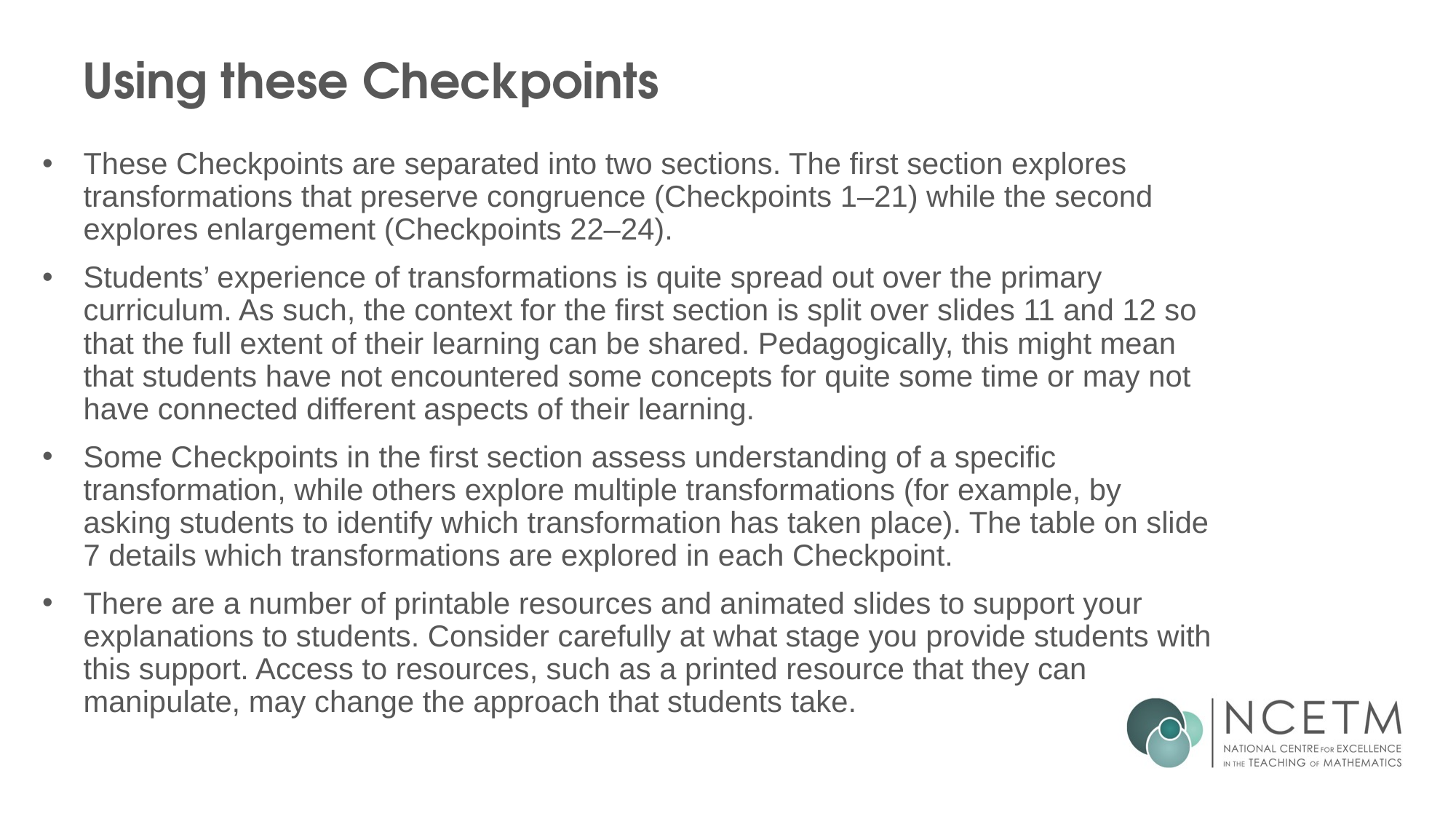

# Using these Checkpoints
These Checkpoints are separated into two sections. The first section explores transformations that preserve congruence (Checkpoints 1–21) while the second explores enlargement (Checkpoints 22–24).
Students’ experience of transformations is quite spread out over the primary curriculum. As such, the context for the first section is split over slides 11 and 12 so that the full extent of their learning can be shared. Pedagogically, this might mean that students have not encountered some concepts for quite some time or may not have connected different aspects of their learning.
Some Checkpoints in the first section assess understanding of a specific transformation, while others explore multiple transformations (for example, by asking students to identify which transformation has taken place). The table on slide 7 details which transformations are explored in each Checkpoint.
There are a number of printable resources and animated slides to support your explanations to students. Consider carefully at what stage you provide students with this support. Access to resources, such as a printed resource that they can manipulate, may change the approach that students take.